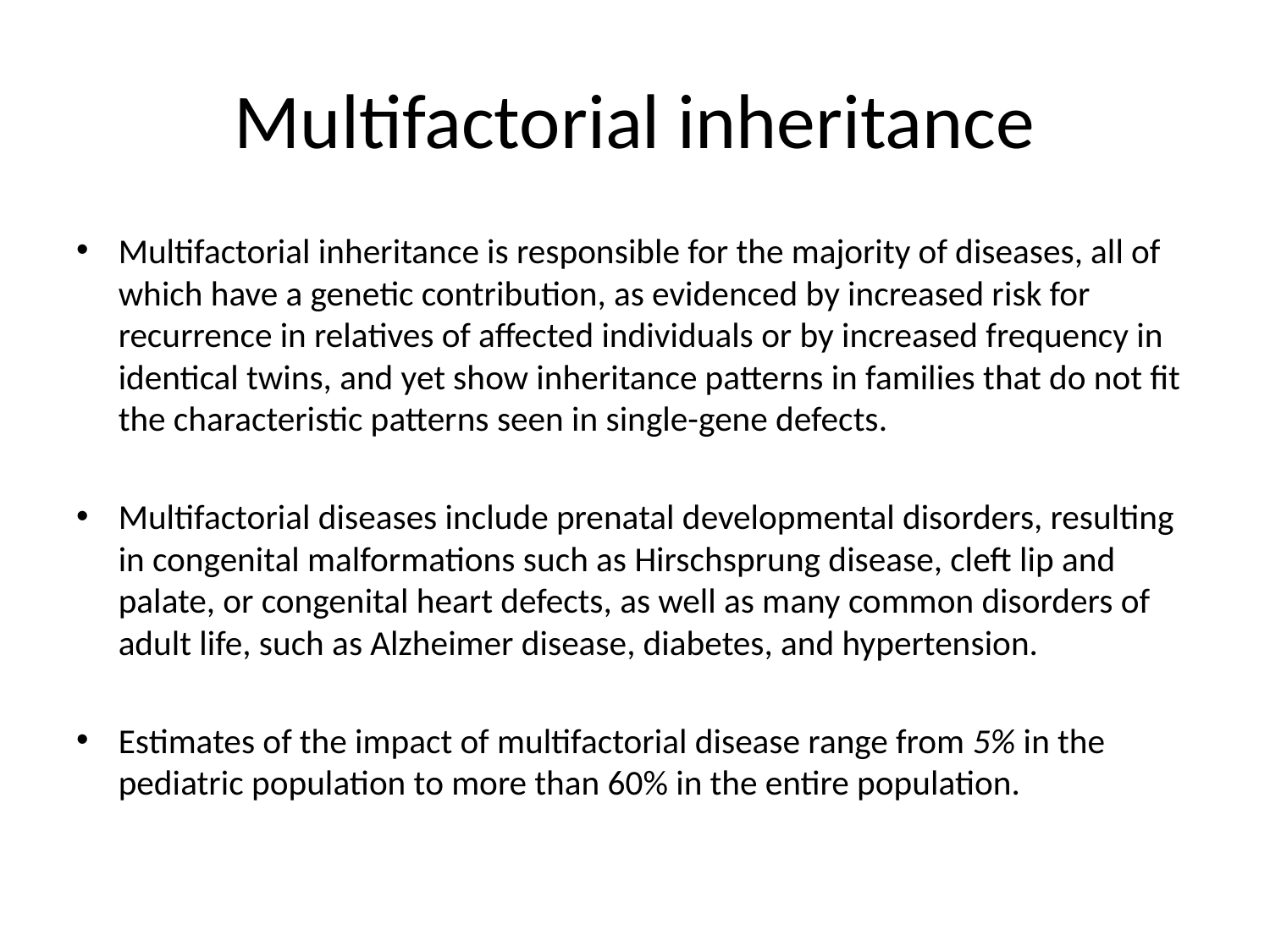

# Multifactorial inheritance
Multifactorial inheritance is responsible for the majority of diseases, all of which have a genetic contribution, as evidenced by increased risk for recurrence in relatives of affected individuals or by increased frequency in identical twins, and yet show inheritance patterns in families that do not fit the characteristic patterns seen in single-gene defects.

Multifactorial diseases include prenatal developmental disorders, resulting in congenital malformations such as Hirschsprung disease, cleft lip and palate, or congenital heart defects, as well as many common disorders of adult life, such as Alzheimer disease, diabetes, and hypertension.

Estimates of the impact of multifactorial disease range from 5% in the pediatric population to more than 60% in the entire population.